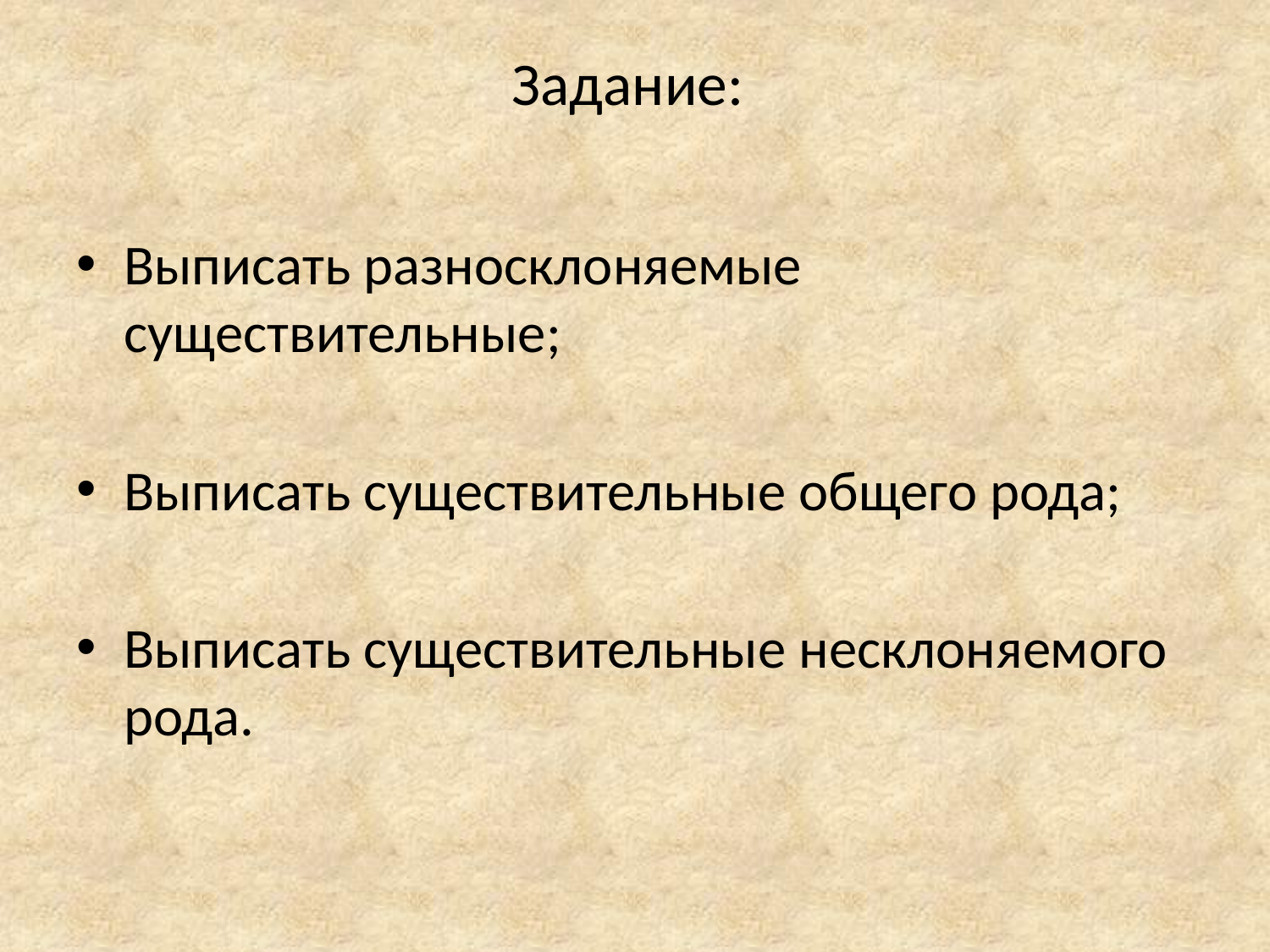

# Задание:
Выписать разносклоняемые существительные;

Выписать существительные общего рода;

Выписать существительные несклоняемого рода.